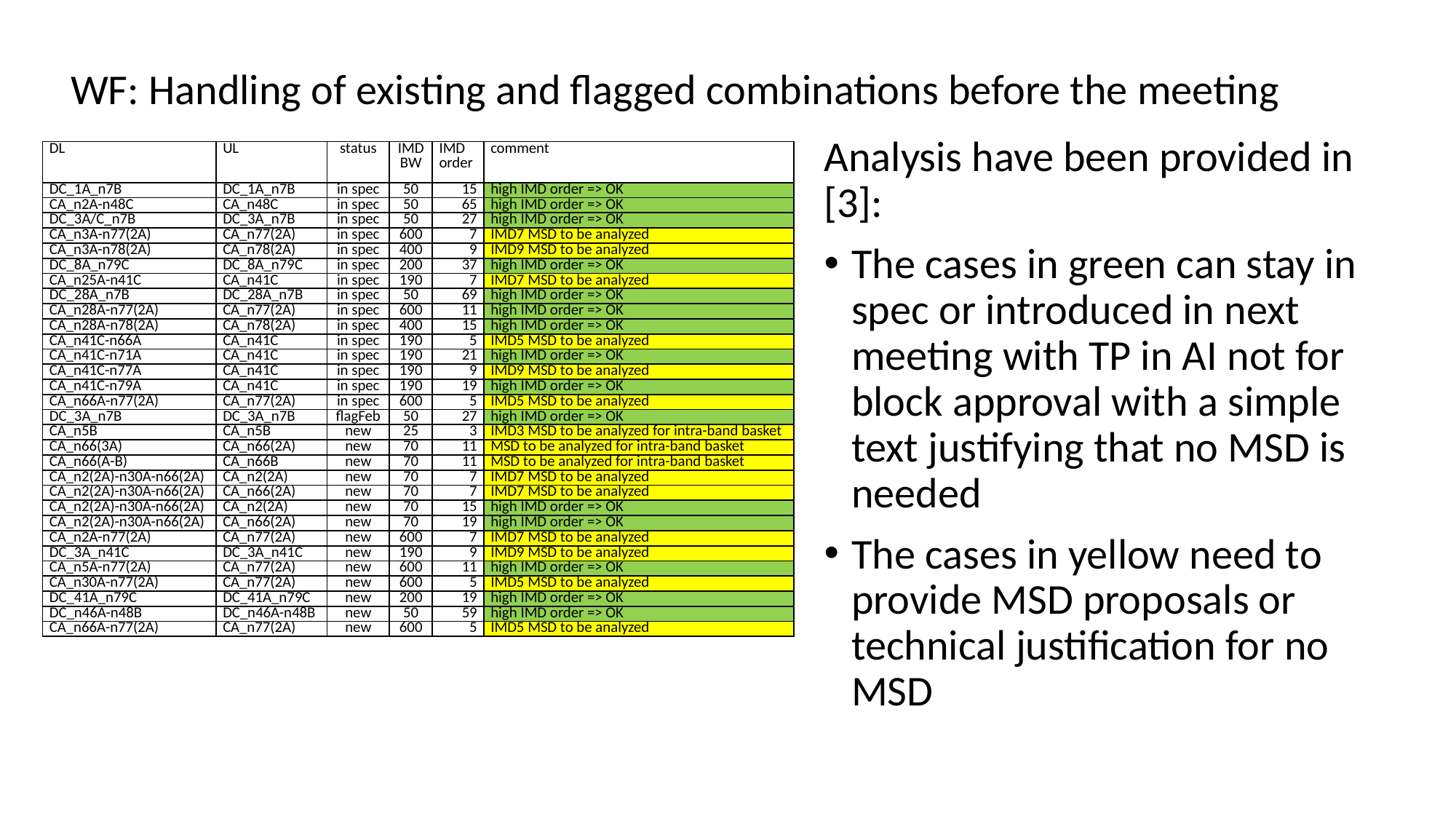

# WF: Handling of existing and flagged combinations before the meeting
Analysis have been provided in [3]:
The cases in green can stay in spec or introduced in next meeting with TP in AI not for block approval with a simple text justifying that no MSD is needed
The cases in yellow need to provide MSD proposals or technical justification for no MSD
| DL | UL | status | IMD BW | IMD order | comment |
| --- | --- | --- | --- | --- | --- |
| DC\_1A\_n7B | DC\_1A\_n7B | in spec | 50 | 15 | high IMD order => OK |
| CA\_n2A-n48C | CA\_n48C | in spec | 50 | 65 | high IMD order => OK |
| DC\_3A/C\_n7B | DC\_3A\_n7B | in spec | 50 | 27 | high IMD order => OK |
| CA\_n3A-n77(2A) | CA\_n77(2A) | in spec | 600 | 7 | IMD7 MSD to be analyzed |
| CA\_n3A-n78(2A) | CA\_n78(2A) | in spec | 400 | 9 | IMD9 MSD to be analyzed |
| DC\_8A\_n79C | DC\_8A\_n79C | in spec | 200 | 37 | high IMD order => OK |
| CA\_n25A-n41C | CA\_n41C | in spec | 190 | 7 | IMD7 MSD to be analyzed |
| DC\_28A\_n7B | DC\_28A\_n7B | in spec | 50 | 69 | high IMD order => OK |
| CA\_n28A-n77(2A) | CA\_n77(2A) | in spec | 600 | 11 | high IMD order => OK |
| CA\_n28A-n78(2A) | CA\_n78(2A) | in spec | 400 | 15 | high IMD order => OK |
| CA\_n41C-n66A | CA\_n41C | in spec | 190 | 5 | IMD5 MSD to be analyzed |
| CA\_n41C-n71A | CA\_n41C | in spec | 190 | 21 | high IMD order => OK |
| CA\_n41C-n77A | CA\_n41C | in spec | 190 | 9 | IMD9 MSD to be analyzed |
| CA\_n41C-n79A | CA\_n41C | in spec | 190 | 19 | high IMD order => OK |
| CA\_n66A-n77(2A) | CA\_n77(2A) | in spec | 600 | 5 | IMD5 MSD to be analyzed |
| DC\_3A\_n7B | DC\_3A\_n7B | flagFeb | 50 | 27 | high IMD order => OK |
| CA\_n5B | CA\_n5B | new | 25 | 3 | IMD3 MSD to be analyzed for intra-band basket |
| CA\_n66(3A) | CA\_n66(2A) | new | 70 | 11 | MSD to be analyzed for intra-band basket |
| CA\_n66(A-B) | CA\_n66B | new | 70 | 11 | MSD to be analyzed for intra-band basket |
| CA\_n2(2A)-n30A-n66(2A) | CA\_n2(2A) | new | 70 | 7 | IMD7 MSD to be analyzed |
| CA\_n2(2A)-n30A-n66(2A) | CA\_n66(2A) | new | 70 | 7 | IMD7 MSD to be analyzed |
| CA\_n2(2A)-n30A-n66(2A) | CA\_n2(2A) | new | 70 | 15 | high IMD order => OK |
| CA\_n2(2A)-n30A-n66(2A) | CA\_n66(2A) | new | 70 | 19 | high IMD order => OK |
| CA\_n2A-n77(2A) | CA\_n77(2A) | new | 600 | 7 | IMD7 MSD to be analyzed |
| DC\_3A\_n41C | DC\_3A\_n41C | new | 190 | 9 | IMD9 MSD to be analyzed |
| CA\_n5A-n77(2A) | CA\_n77(2A) | new | 600 | 11 | high IMD order => OK |
| CA\_n30A-n77(2A) | CA\_n77(2A) | new | 600 | 5 | IMD5 MSD to be analyzed |
| DC\_41A\_n79C | DC\_41A\_n79C | new | 200 | 19 | high IMD order => OK |
| DC\_n46A-n48B | DC\_n46A-n48B | new | 50 | 59 | high IMD order => OK |
| CA\_n66A-n77(2A) | CA\_n77(2A) | new | 600 | 5 | IMD5 MSD to be analyzed |